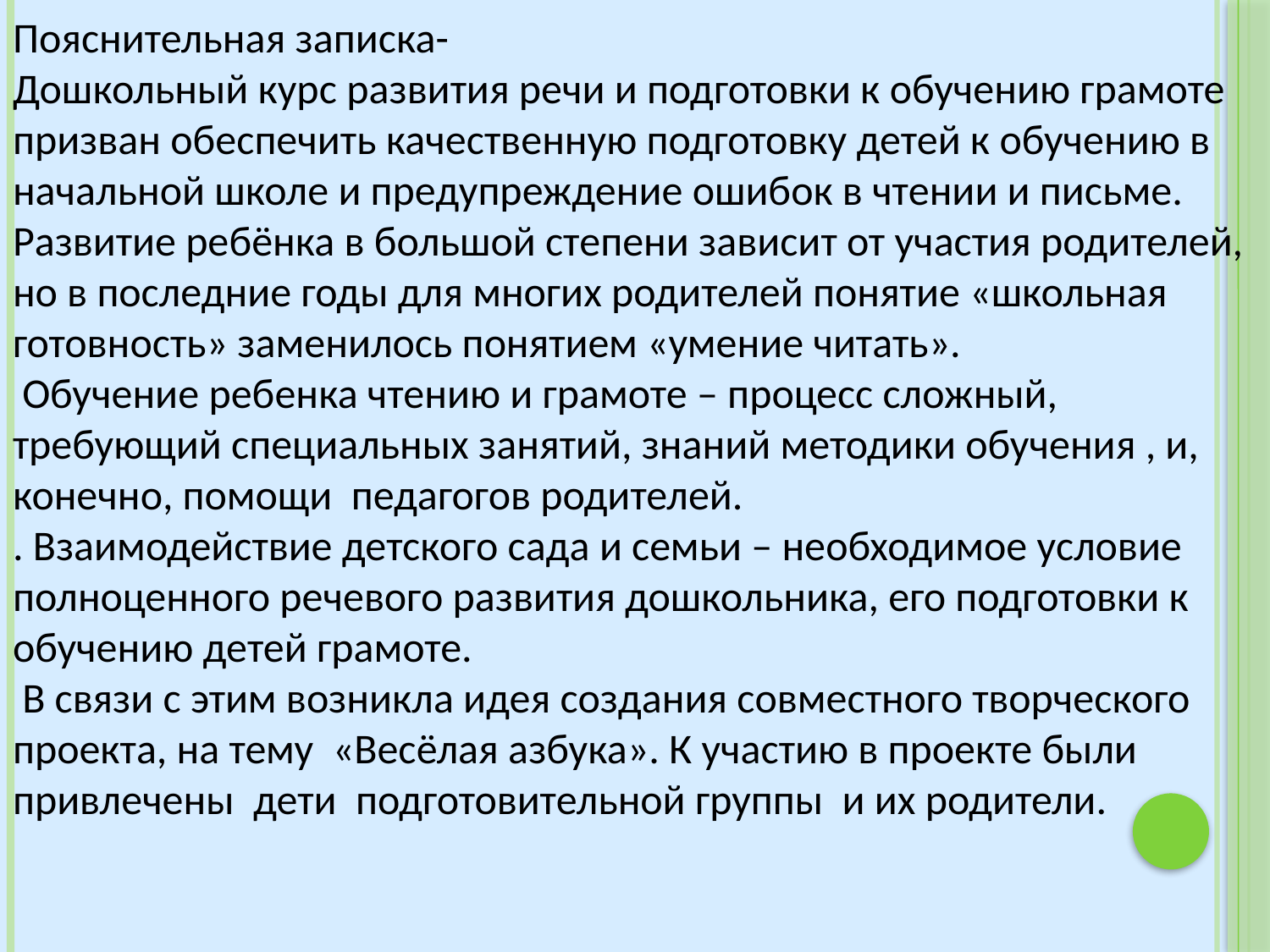

Пояснительная записка-
Дошкольный курс развития речи и подготовки к обучению грамоте призван обеспечить качественную подготовку детей к обучению в начальной школе и предупреждение ошибок в чтении и письме. Развитие ребёнка в большой степени зависит от участия родителей, но в последние годы для многих родителей понятие «школьная готовность» заменилось понятием «умение читать».
 Обучение ребенка чтению и грамоте – процесс сложный, требующий специальных занятий, знаний методики обучения , и, конечно, помощи  педагогов родителей.
. Взаимодействие детского сада и семьи – необходимое условие полноценного речевого развития дошкольника, его подготовки к   обучению детей грамоте.
 В связи с этим возникла идея создания совместного творческого проекта, на тему  «Весёлая азбука». К участию в проекте были привлечены  дети  подготовительной группы  и их родители.